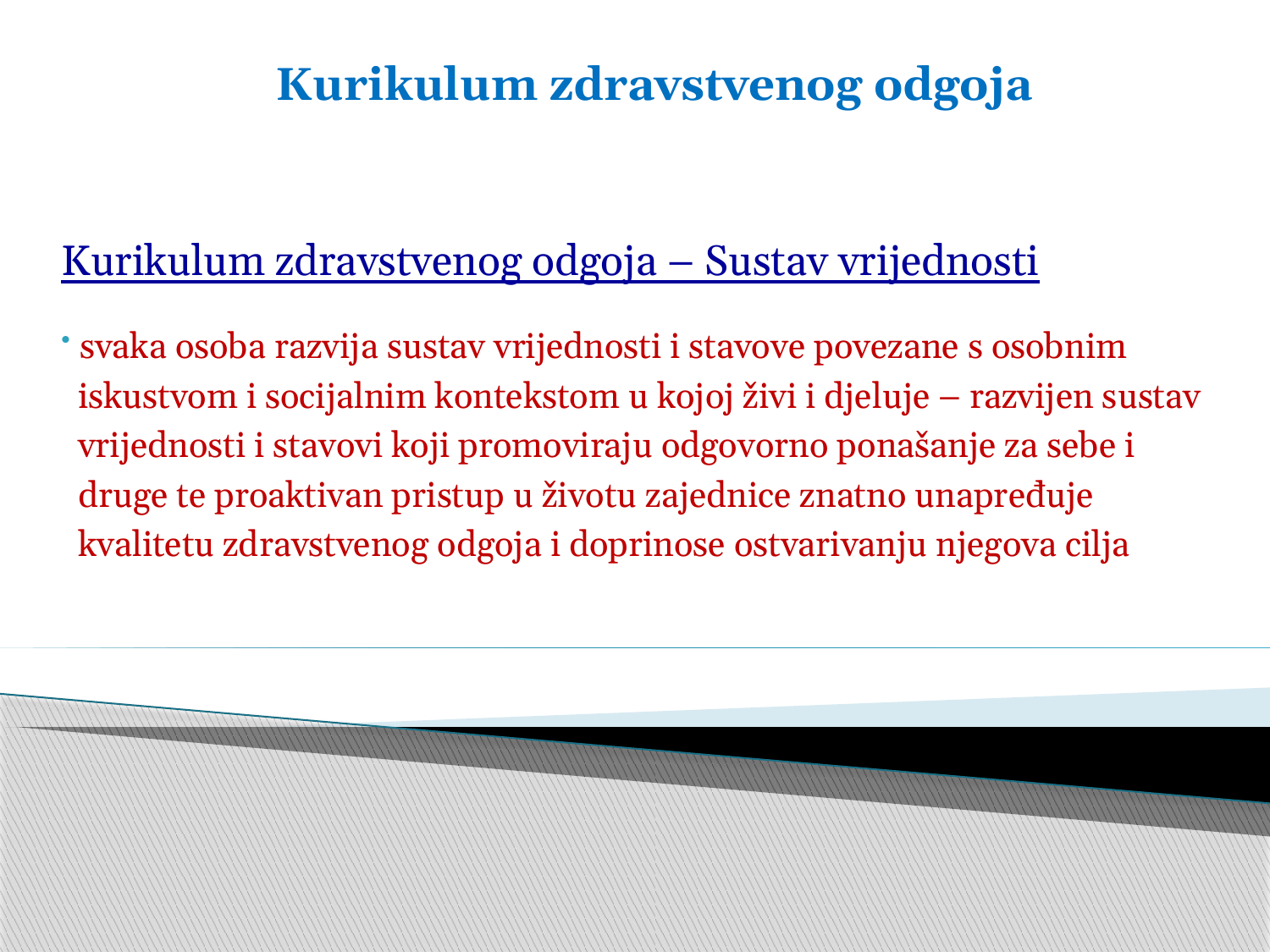

# Kurikulum zdravstvenog odgoja

Kurikulum zdravstvenog odgoja – Sustav vrijednosti

 svaka osoba razvija sustav vrijednosti i stavove povezane s osobnim
  iskustvom i socijalnim kontekstom u kojoj živi i djeluje – razvijen sustav
  vrijednosti i stavovi koji promoviraju odgovorno ponašanje za sebe i
  druge te proaktivan pristup u životu zajednice znatno unapređuje
  kvalitetu zdravstvenog odgoja i doprinose ostvarivanju njegova cilja